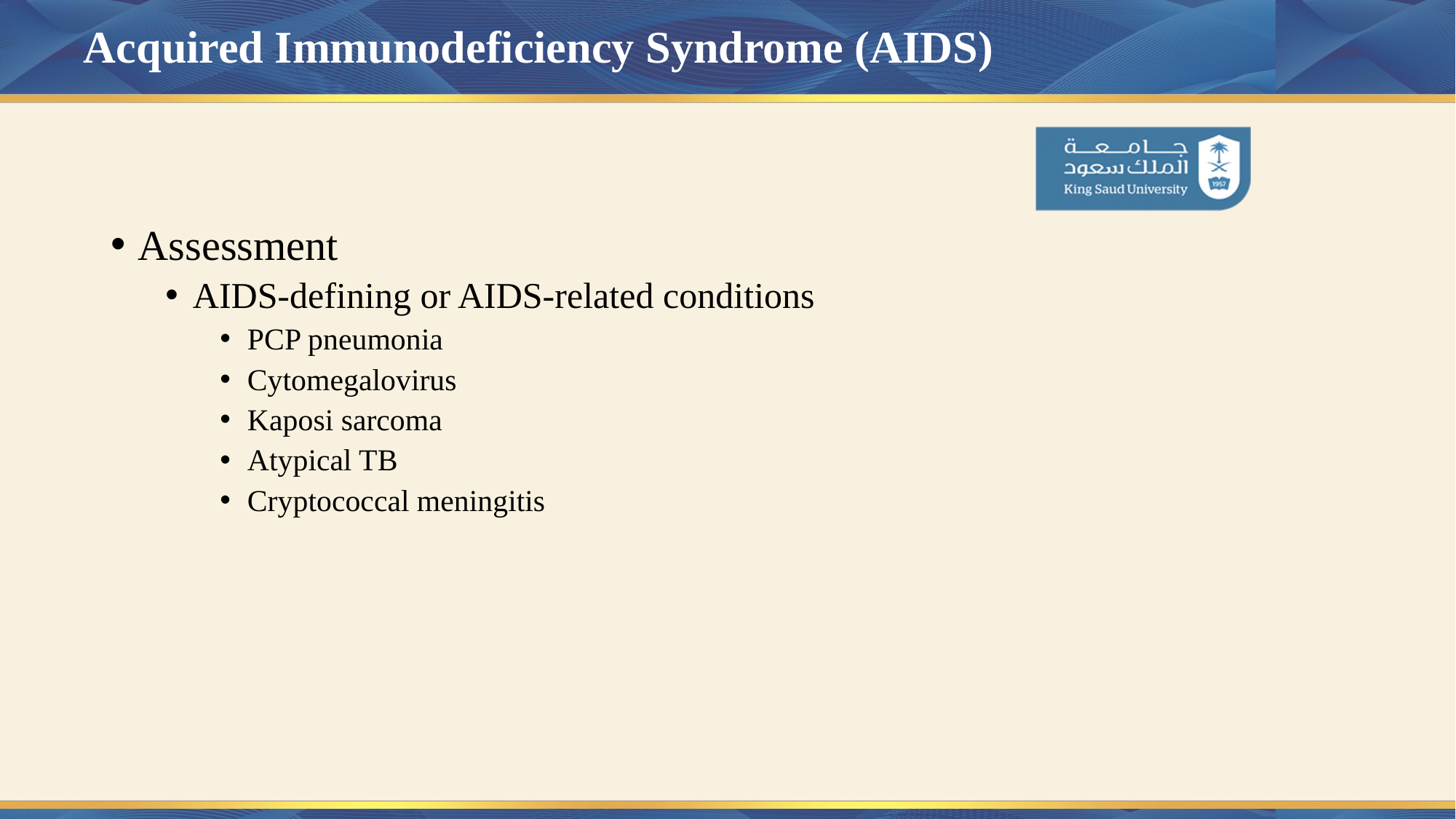

# Acquired Immunodeficiency Syndrome (AIDS)
Assessment
AIDS-defining or AIDS-related conditions
PCP pneumonia
Cytomegalovirus
Kaposi sarcoma
Atypical TB
Cryptococcal meningitis